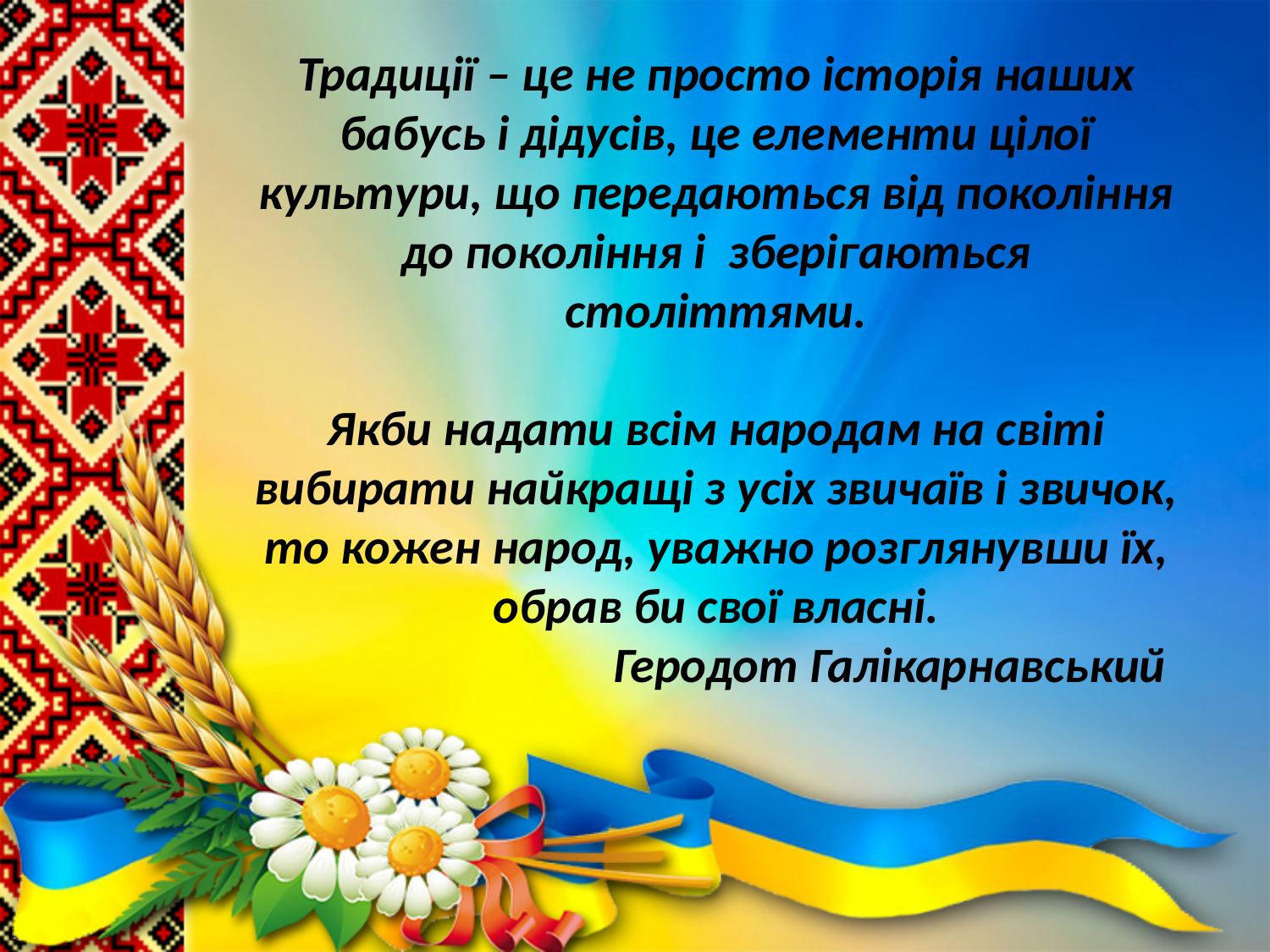

# Традиції – це не просто історія наших бабусь і дідусів, це елементи цілої культури, що передаються від покоління до покоління і  зберігаються століттями. Якби надати всім народам на світі вибирати найкращі з усіх звичаїв і звичок, то кожен народ, уважно розглянувши їх, обрав би свої власні. Геродот Галікарнавський